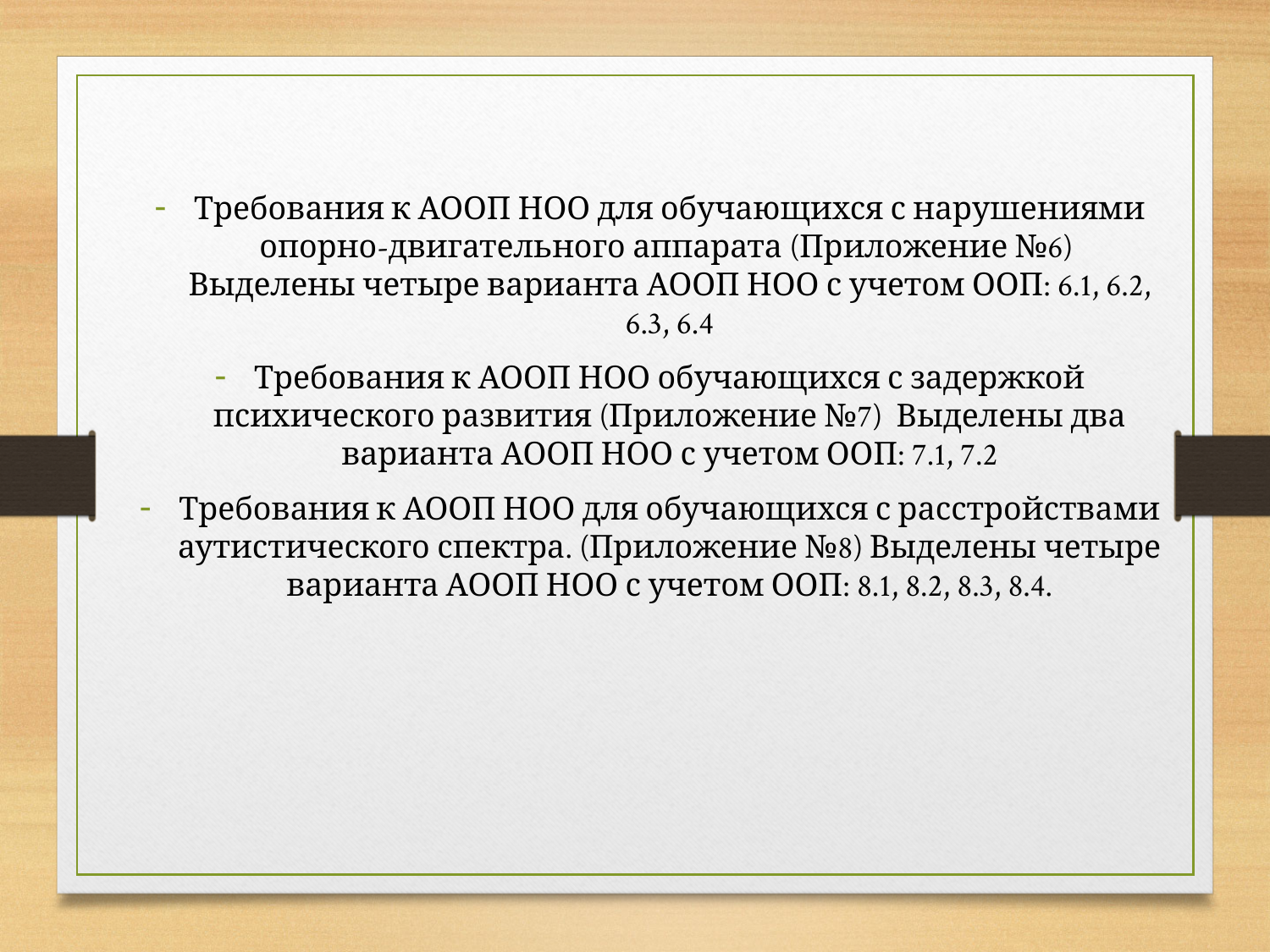

#

Требования к АООП НОО для обучающихся с нарушениями опорно-двигательного аппарата (Приложение №6)  Выделены четыре варианта АООП НОО с учетом ООП: 6.1, 6.2, 6.3, 6.4
Требования к АООП НОО обучающихся с задержкой психического развития (Приложение №7)  Выделены два варианта АООП НОО с учетом ООП: 7.1, 7.2
Требования к АООП НОО для обучающихся с расстройствами аутистического спектра. (Приложение №8) Выделены четыре варианта АООП НОО с учетом ООП: 8.1, 8.2, 8.3, 8.4.